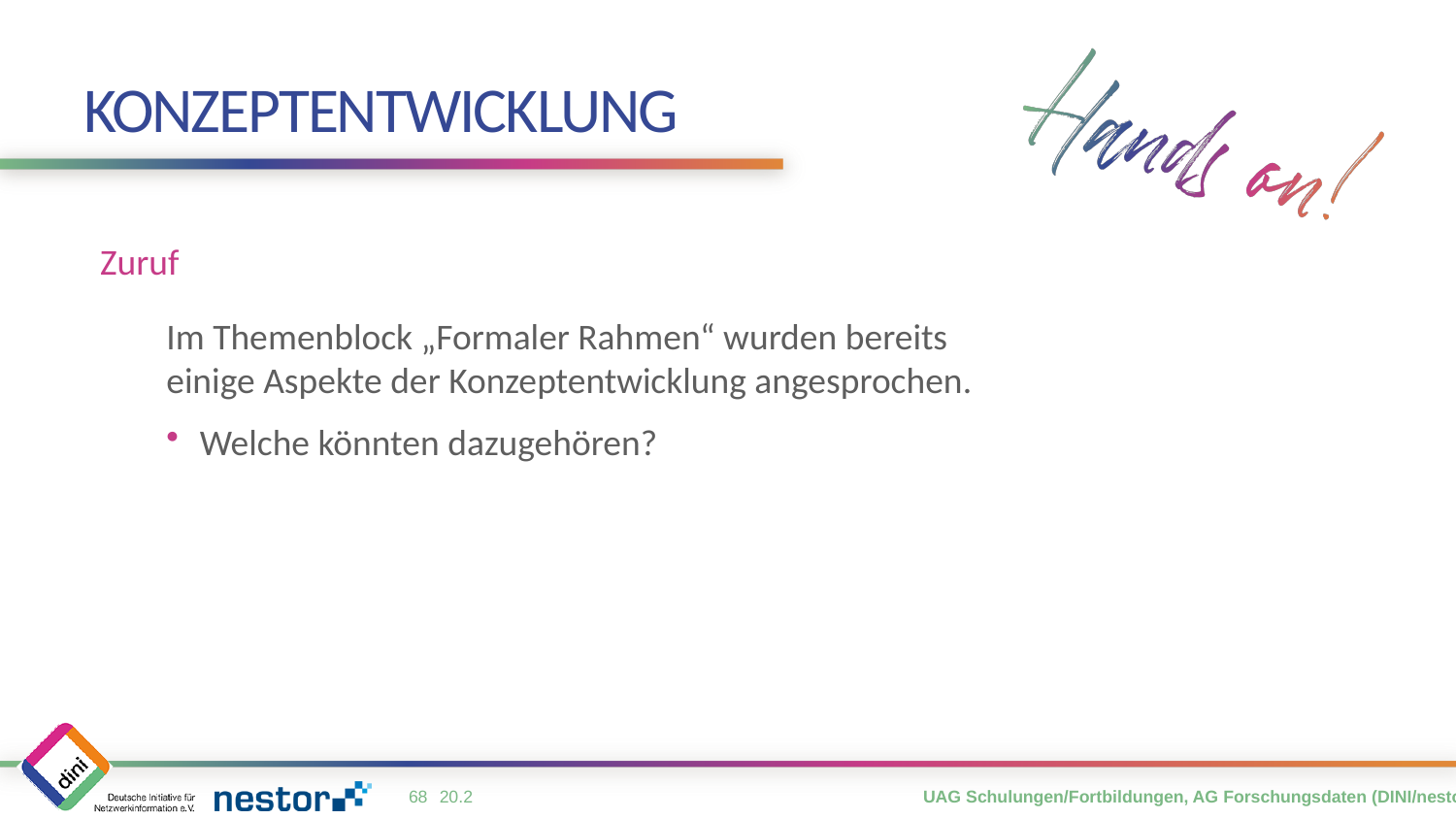

# Konzeptentwicklung
Zuruf
Im Themenblock „Formaler Rahmen“ wurden bereits einige Aspekte der Konzeptentwicklung angesprochen.
Welche könnten dazugehören?
68
20.2